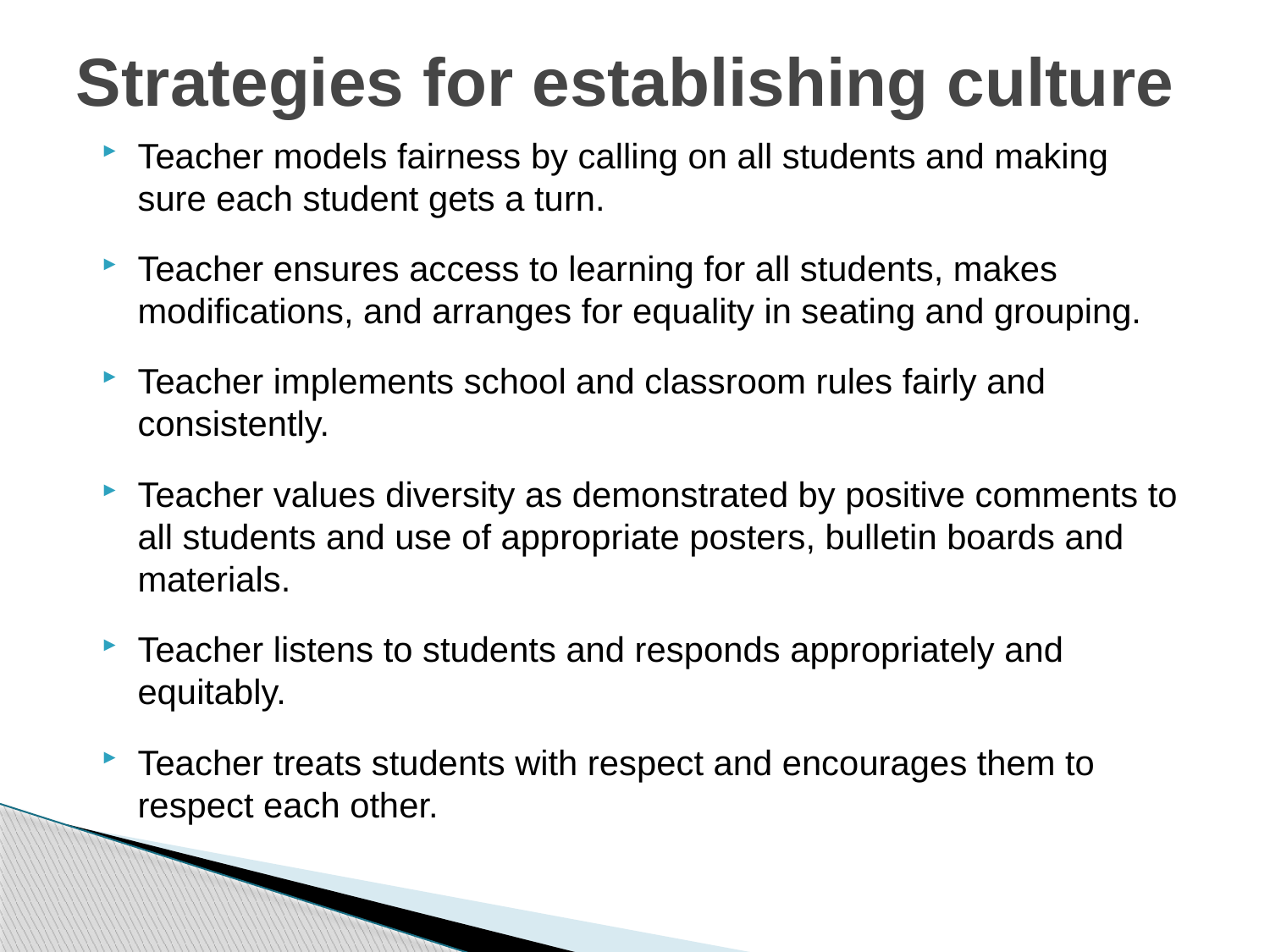

# Strategies for establishing culture
Teacher models fairness by calling on all students and making sure each student gets a turn.
Teacher ensures access to learning for all students, makes modifications, and arranges for equality in seating and grouping.
Teacher implements school and classroom rules fairly and consistently.
Teacher values diversity as demonstrated by positive comments to all students and use of appropriate posters, bulletin boards and materials.
Teacher listens to students and responds appropriately and equitably.
Teacher treats students with respect and encourages them to respect each other.